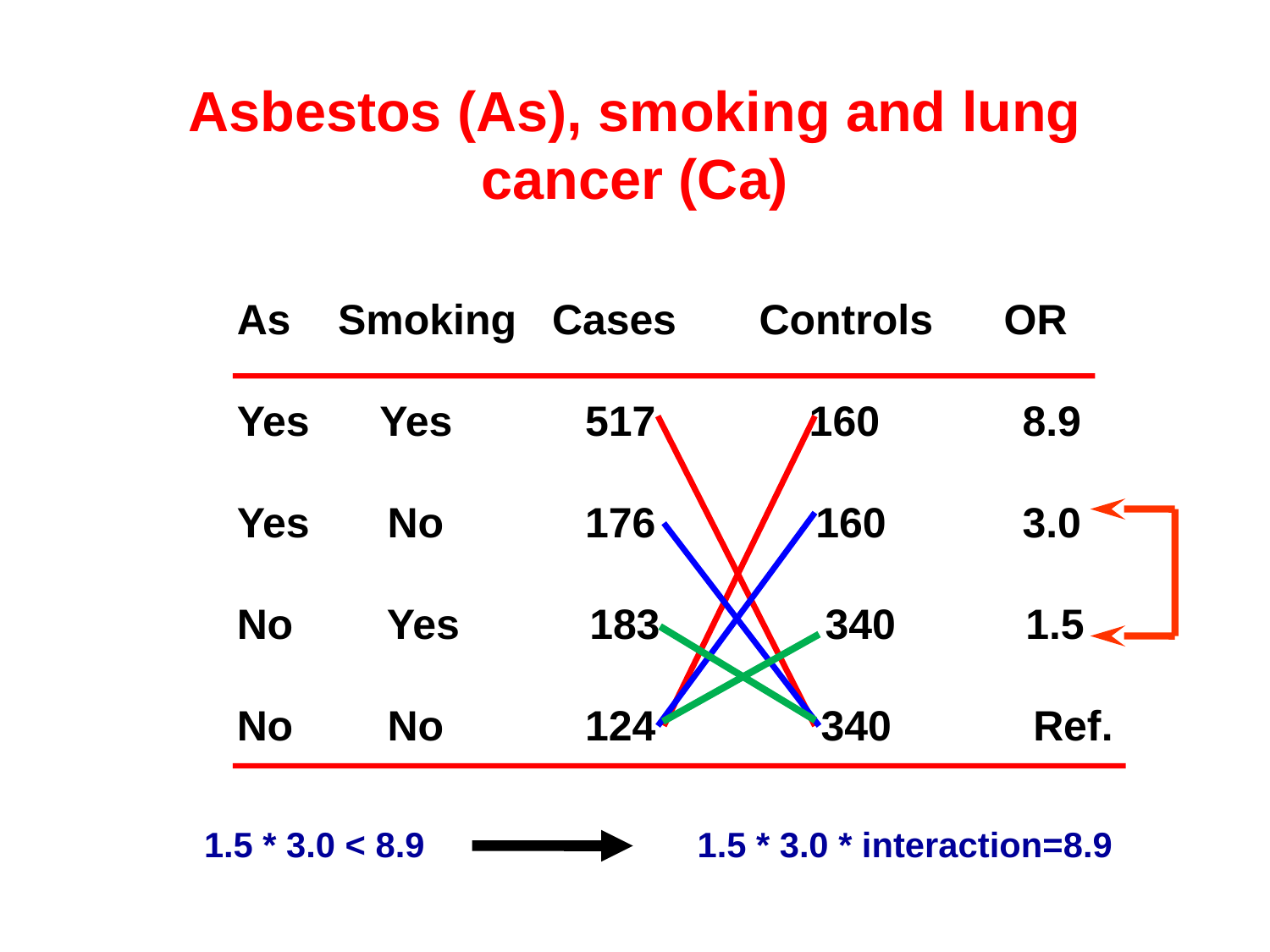

# Asbestos (As), smoking and lung cancer (Ca)
As    Smoking   Cases       Controls      OR

Yes      Yes	        517             160	  8.9

Yes	  No	        176  	      160	  3.0

No        Yes           183              340           1.5

No	  No	        124              340            Ref.

1.5 * 3.0 < 8.9                            1.5 * 3.0 * interaction=8.9